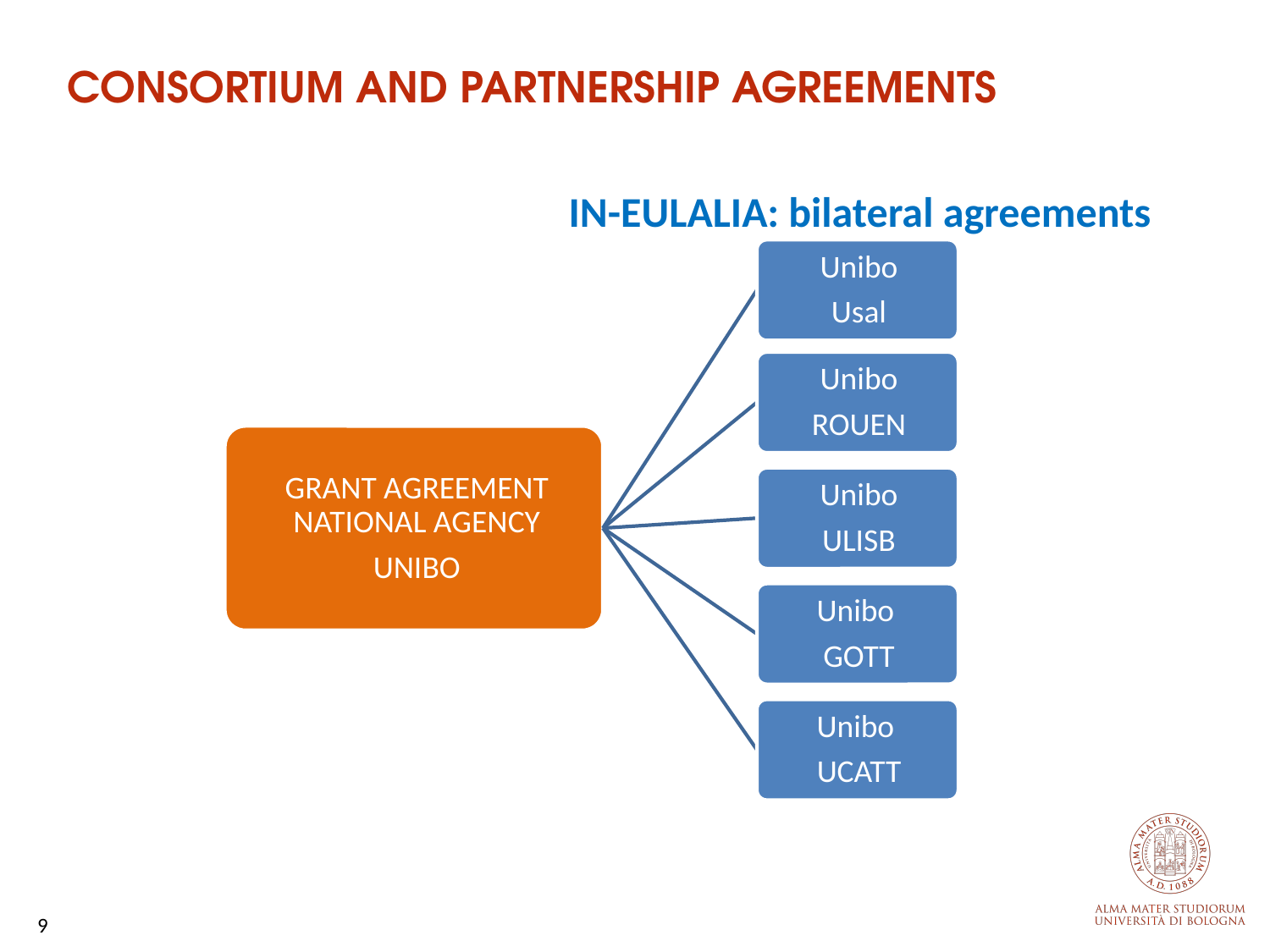

CONSORTIUM AND PARTNERSHIP AGREEMENTS
IN-EULALIA: bilateral agreements

GRANT AGREEMENT NATIONAL AGENCY
UNIBO

Unibo
Usal

Unibo
ROUEN

Unibo
ULISB

Unibo
GOTT

Unibo
UCATT